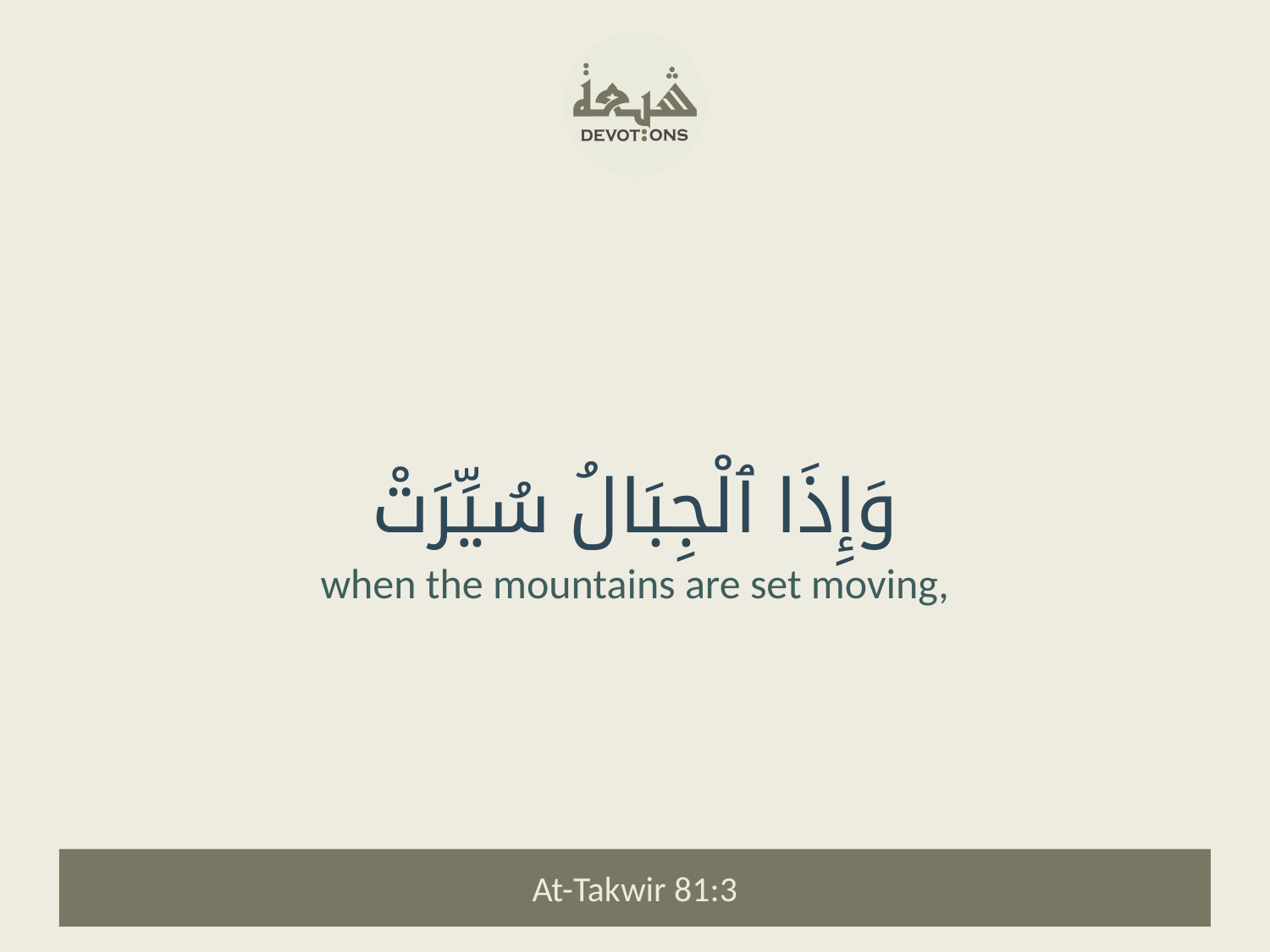

وَإِذَا ٱلْجِبَالُ سُيِّرَتْ
when the mountains are set moving,
At-Takwir 81:3